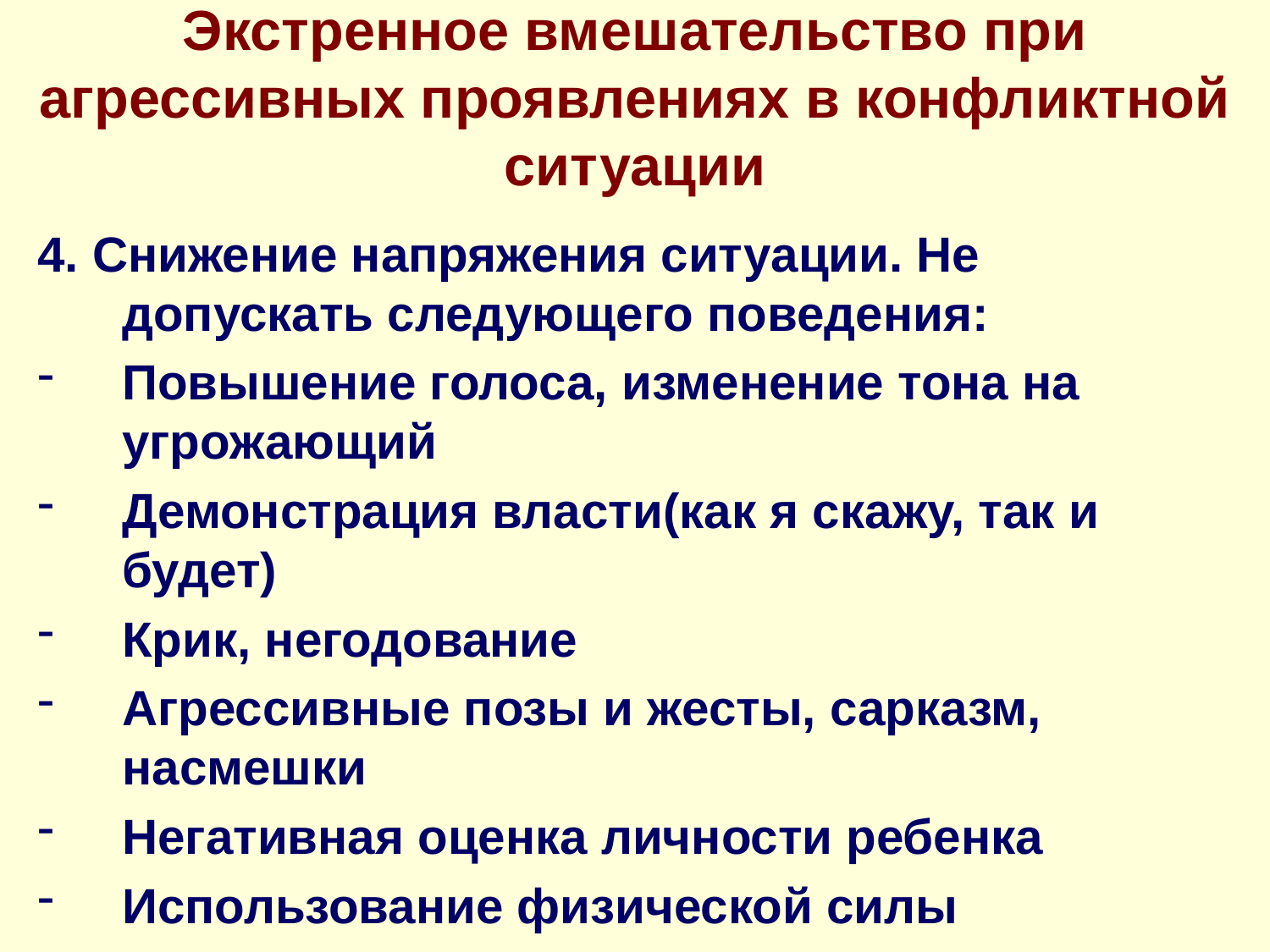

# Экстренное вмешательство при агрессивных проявлениях в конфликтной ситуации
4. Снижение напряжения ситуации. Не допускать следующего поведения:
Повышение голоса, изменение тона на угрожающий
Демонстрация власти(как я скажу, так и будет)
Крик, негодование
Агрессивные позы и жесты, сарказм, насмешки
Негативная оценка личности ребенка
Использование физической силы